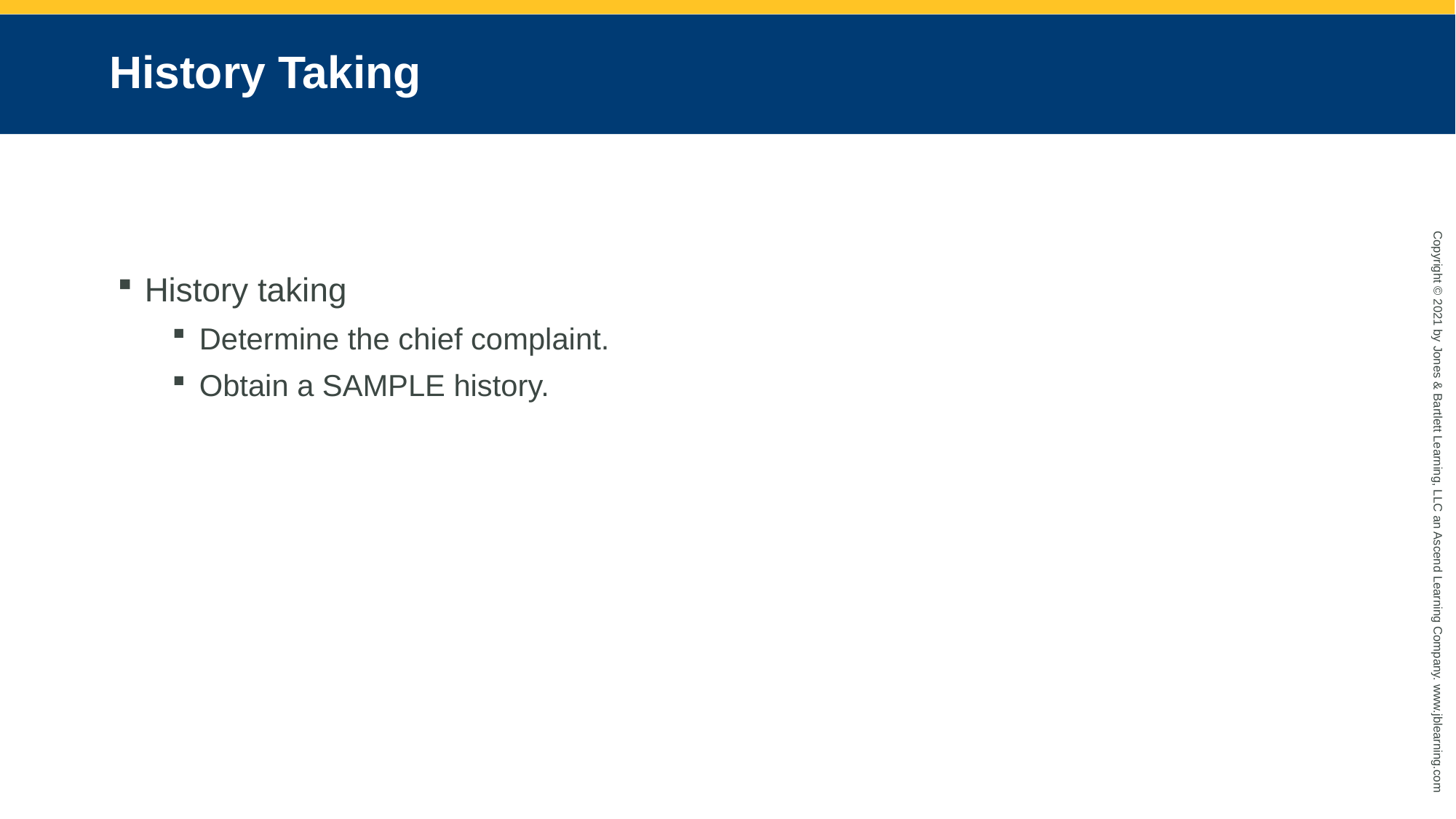

# History Taking
History taking
Determine the chief complaint.
Obtain a SAMPLE history.